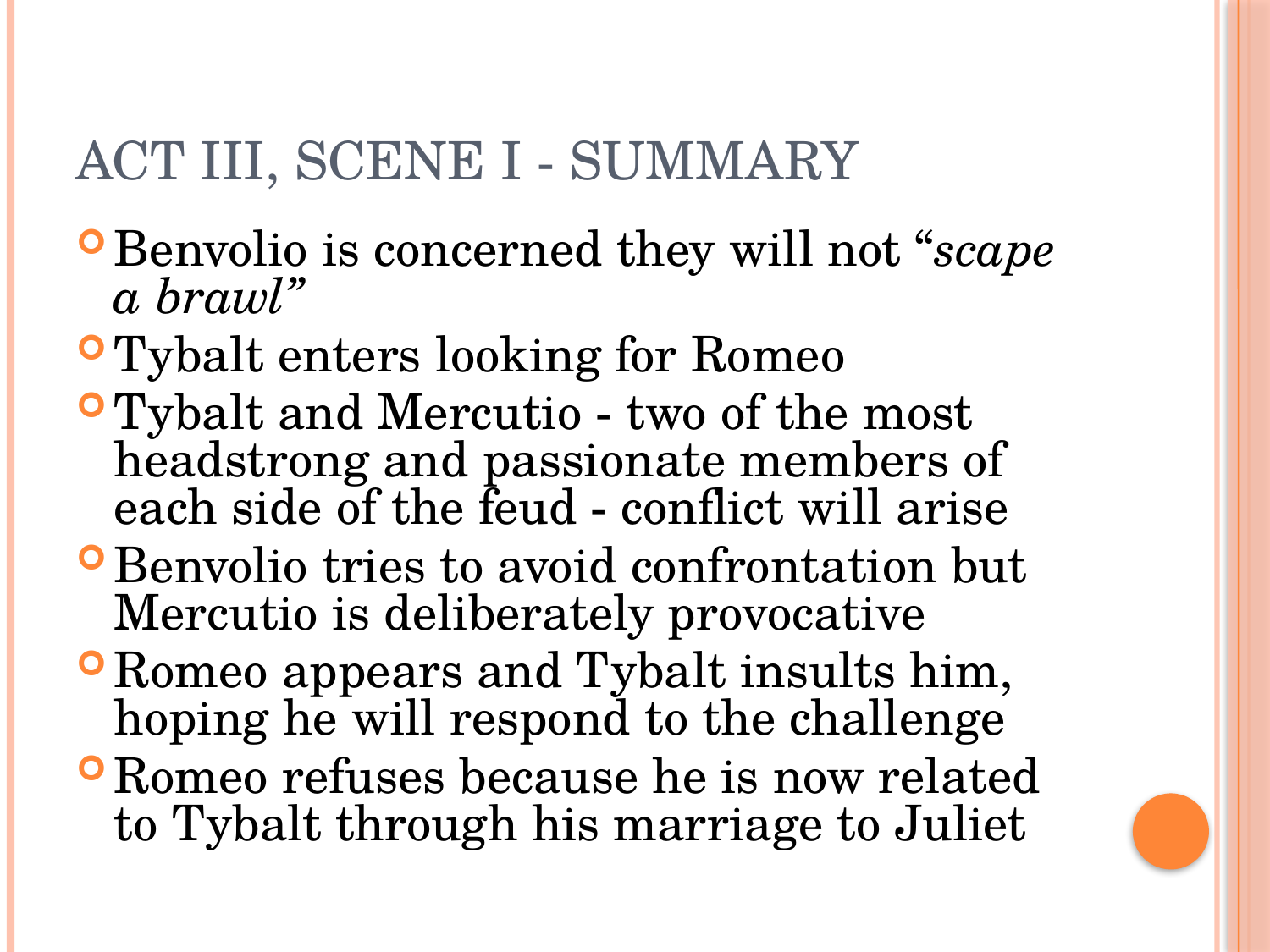

# Act III, Scene I - Summary
Benvolio is concerned they will not “scape a brawl”
Tybalt enters looking for Romeo
Tybalt and Mercutio - two of the most headstrong and passionate members of each side of the feud - conflict will arise
Benvolio tries to avoid confrontation but Mercutio is deliberately provocative
Romeo appears and Tybalt insults him, hoping he will respond to the challenge
Romeo refuses because he is now related to Tybalt through his marriage to Juliet